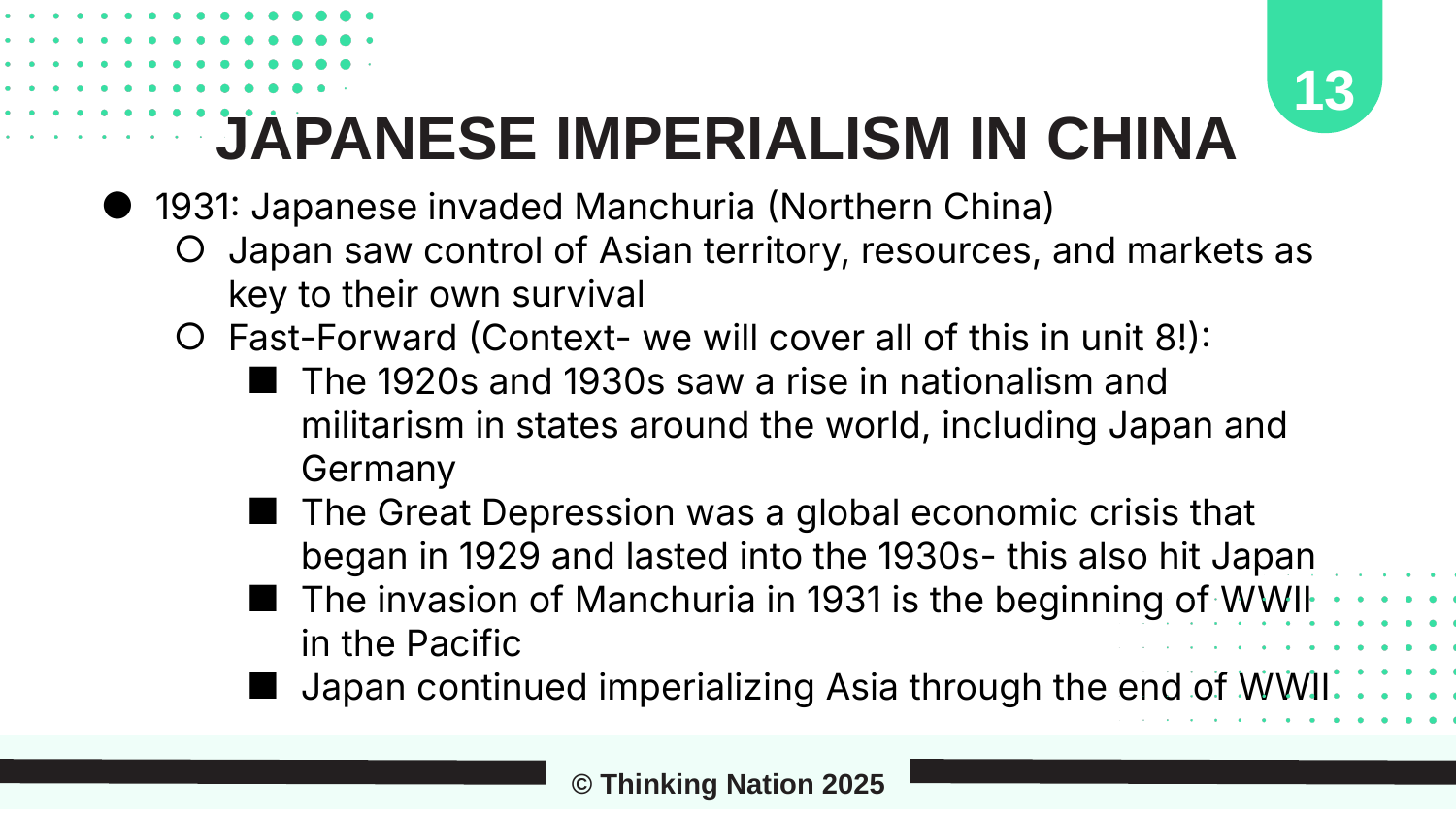

13
JAPANESE IMPERIALISM IN CHINA
1931: Japanese invaded Manchuria (Northern China)
Japan saw control of Asian territory, resources, and markets as key to their own survival
Fast-Forward (Context- we will cover all of this in unit 8!):
The 1920s and 1930s saw a rise in nationalism and militarism in states around the world, including Japan and Germany
The Great Depression was a global economic crisis that began in 1929 and lasted into the 1930s- this also hit Japan
The invasion of Manchuria in 1931 is the beginning of WWII in the Pacific
Japan continued imperializing Asia through the end of WWII

© Thinking Nation 2025